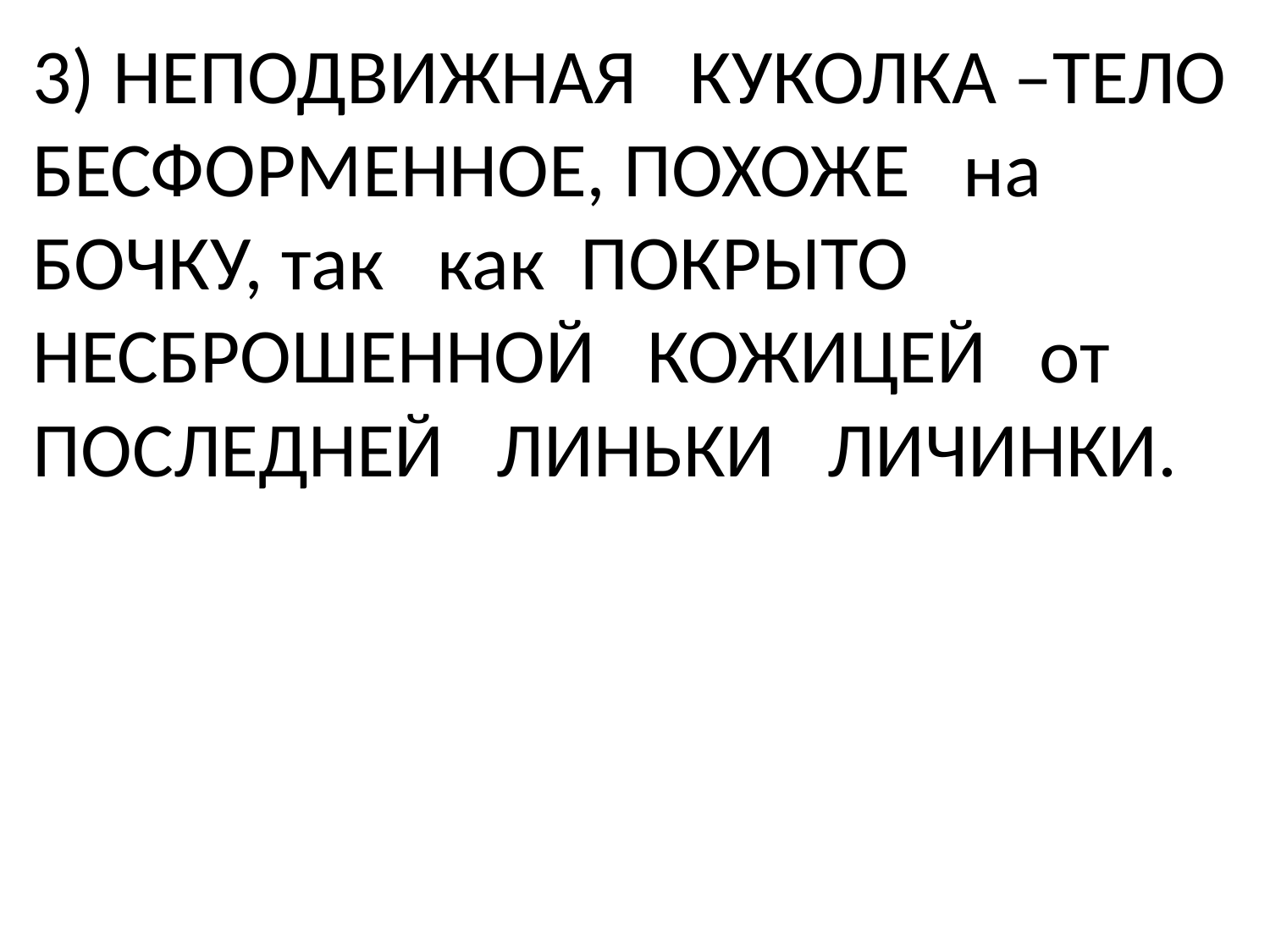

# 3) НЕПОДВИЖНАЯ   КУКОЛКА –ТЕЛО БЕСФОРМЕННОЕ, ПОХОЖЕ   на   БОЧКУ, так   как  ПОКРЫТО   НЕСБРОШЕННОЙ   КОЖИЦЕЙ   от ПОСЛЕДНЕЙ   ЛИНЬКИ   ЛИЧИНКИ.